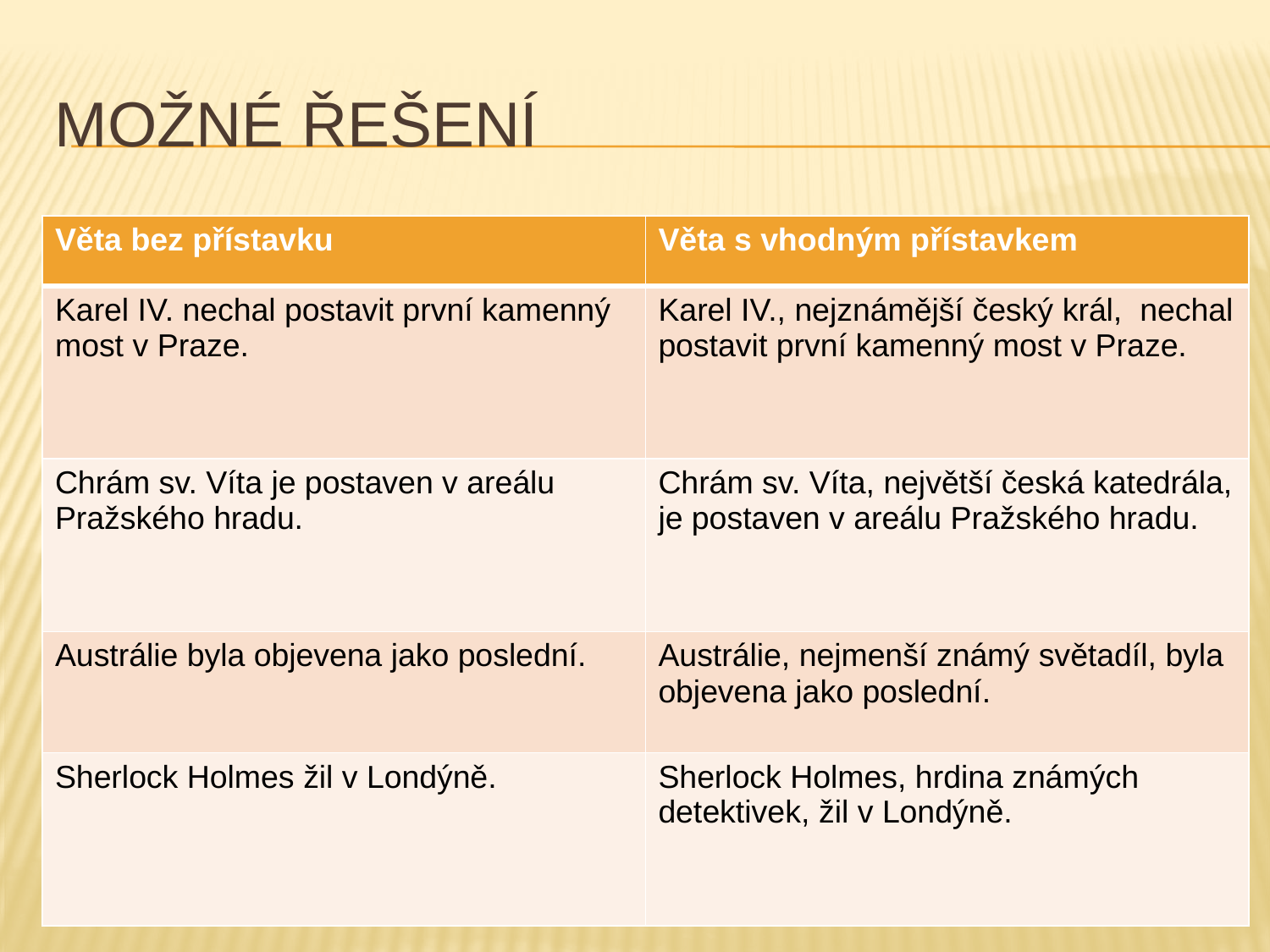

# Možné řešení
| Věta bez přístavku | Věta s vhodným přístavkem |
| --- | --- |
| Karel IV. nechal postavit první kamenný most v Praze. | Karel IV., nejznámější český král, nechal postavit první kamenný most v Praze. |
| Chrám sv. Víta je postaven v areálu Pražského hradu. | Chrám sv. Víta, největší česká katedrála, je postaven v areálu Pražského hradu. |
| Austrálie byla objevena jako poslední. | Austrálie, nejmenší známý světadíl, byla objevena jako poslední. |
| Sherlock Holmes žil v Londýně. | Sherlock Holmes, hrdina známých detektivek, žil v Londýně. |